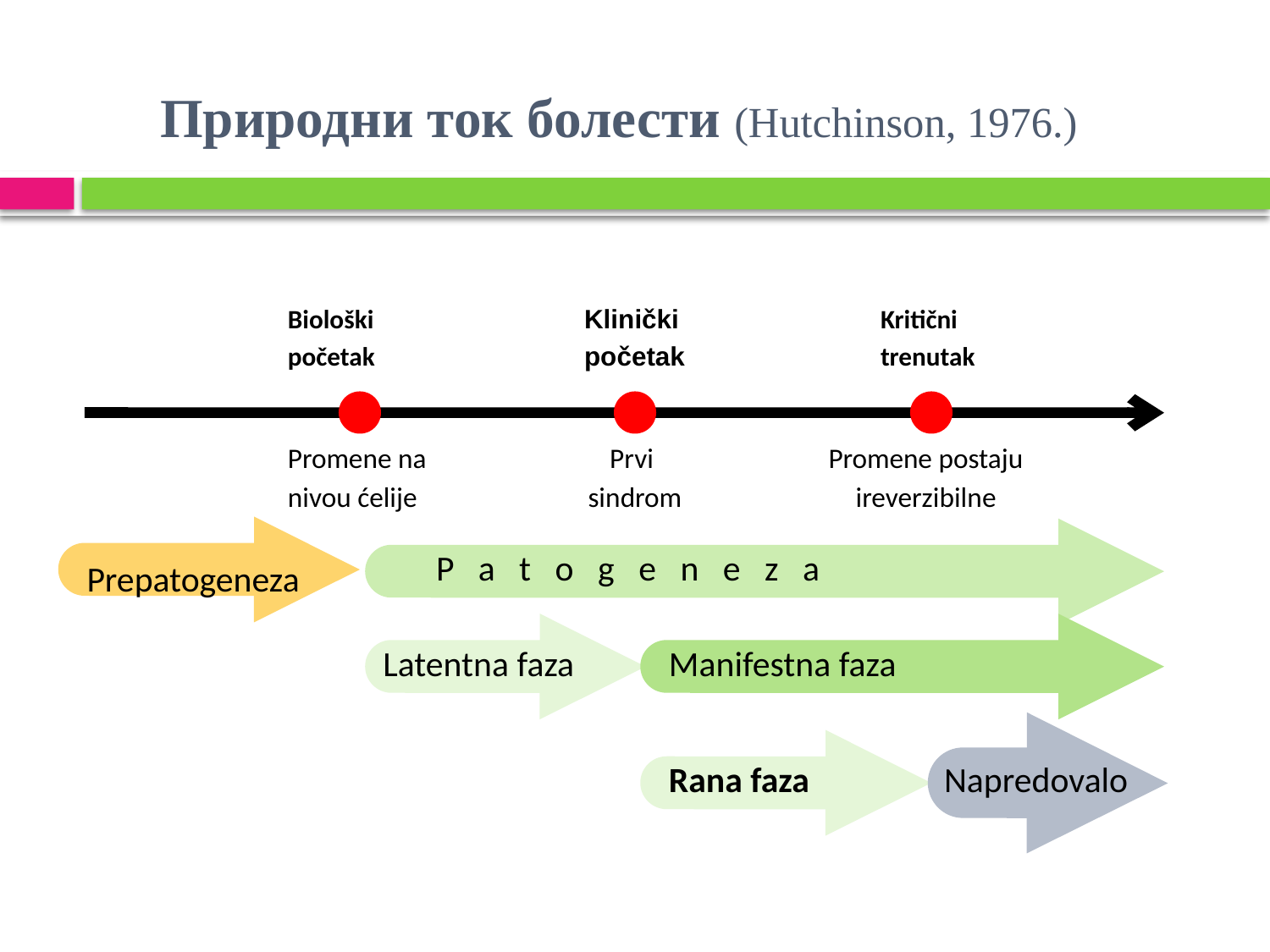

# Природни ток болести (Hutchinson, 1976.)
Biološki
početak
Klinički
početak
Kritični
trenutak

Promene na
nivou ćelije
Prvi
sindrom
Promene postaju
ireverzibilne
P   a   t   o   g   e   n   e   z   a
Prepatogeneza
Latentna faza
Manifestna faza
Rana faza
Napredovalo